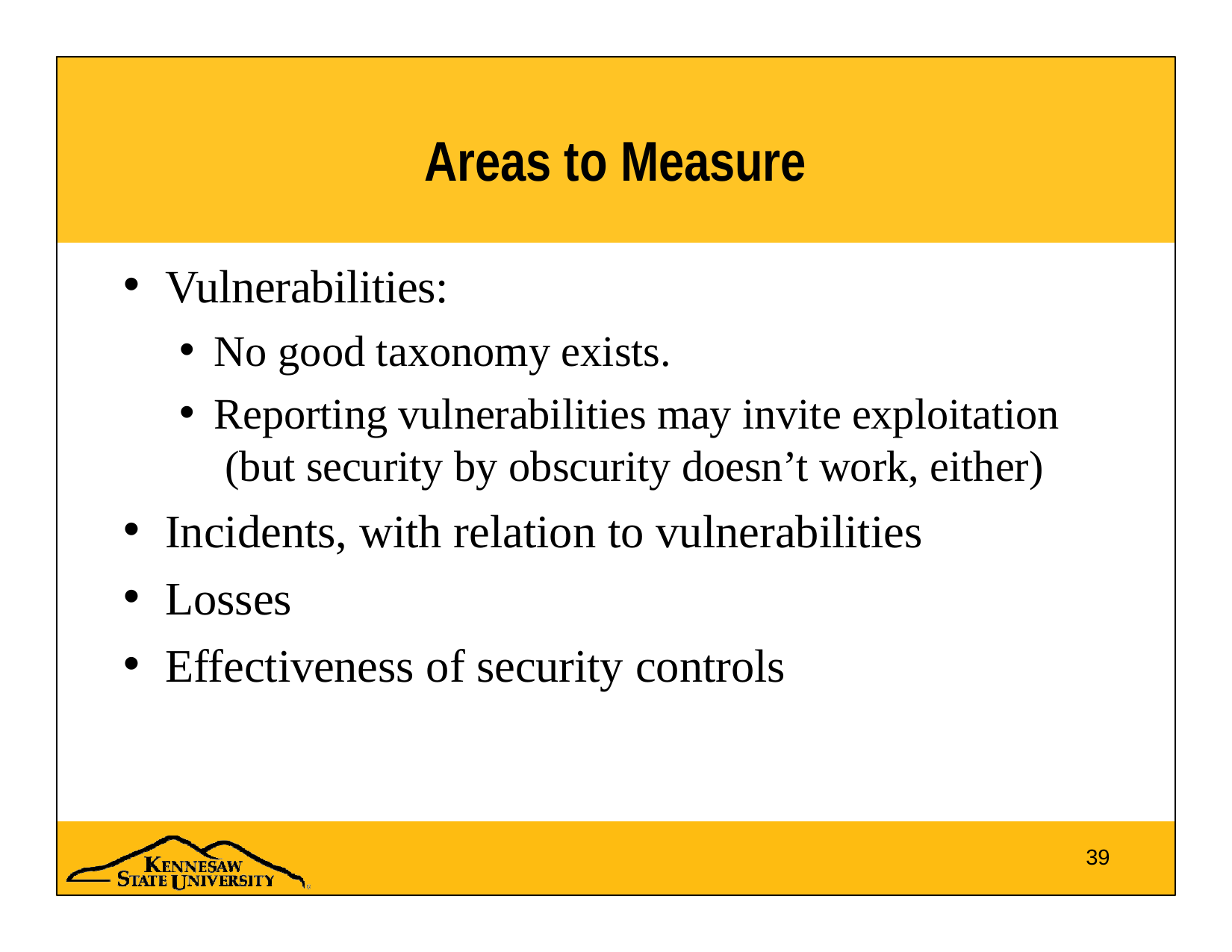

# Areas to Measure
Vulnerabilities:
No good taxonomy exists.
Reporting vulnerabilities may invite exploitation  (but security by obscurity doesn’t work, either)
Incidents, with relation to vulnerabilities
Losses
Effectiveness of security controls

39